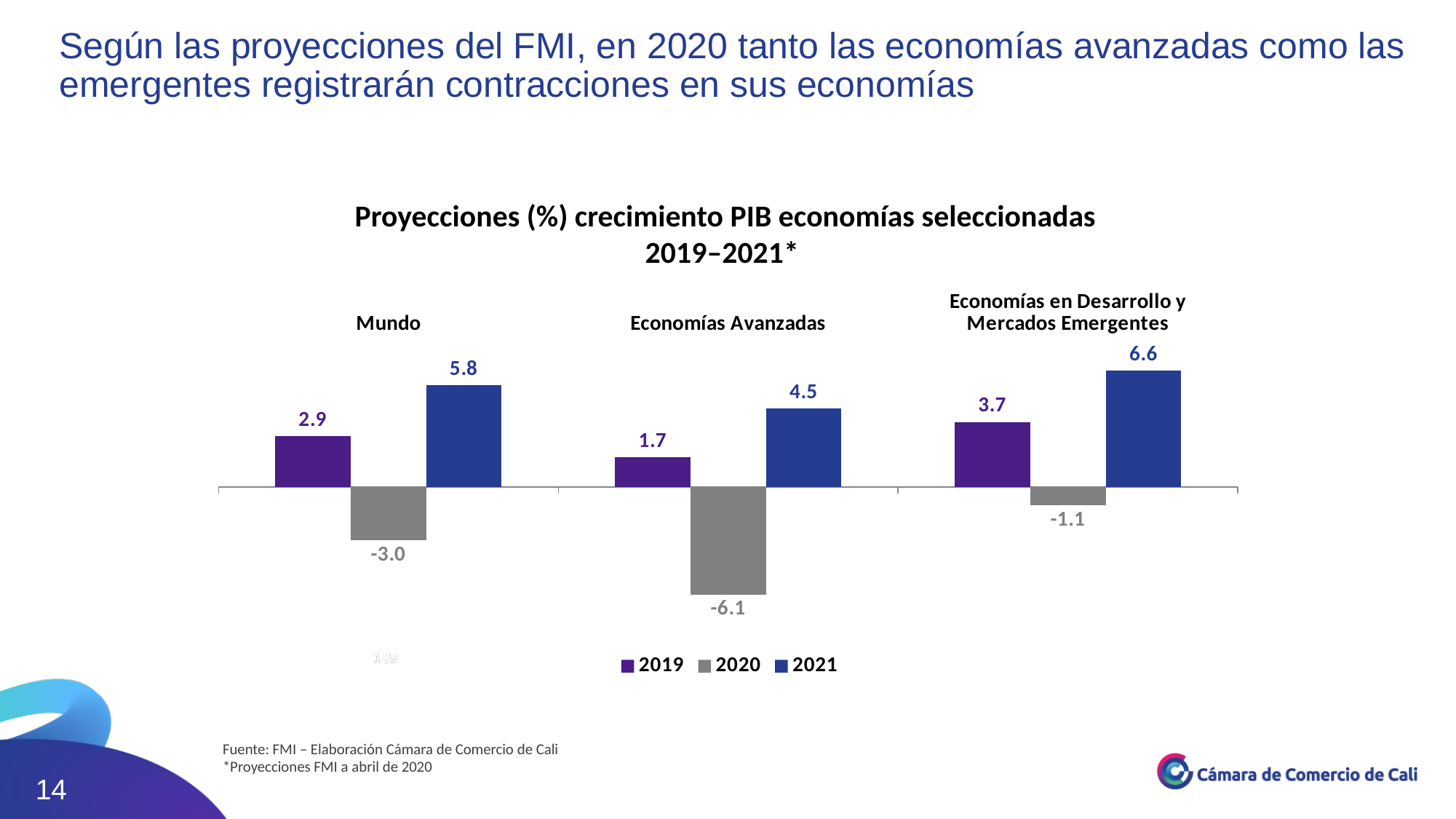

Según las proyecciones del FMI, en 2020 tanto las economías avanzadas como las emergentes registrarán contracciones en sus economías

Proyecciones (%) crecimiento PIB economías seleccionadas
2019–2021*

### Chart

| Category | 2019 | 2020 | 2021 |
|---|---|---|---|
| Mundo | 2.898 | -3.029 | 5.796 |
| Economías Avanzadas | 1.699 | -6.111 | 4.474 |
| Economías en Desarrollo y Mercados Emergentes | 3.708 | -1.05 | 6.629 |
Fuente: FMI – Elaboración Cámara de Comercio de Cali
*Proyecciones FMI a abril de 2020